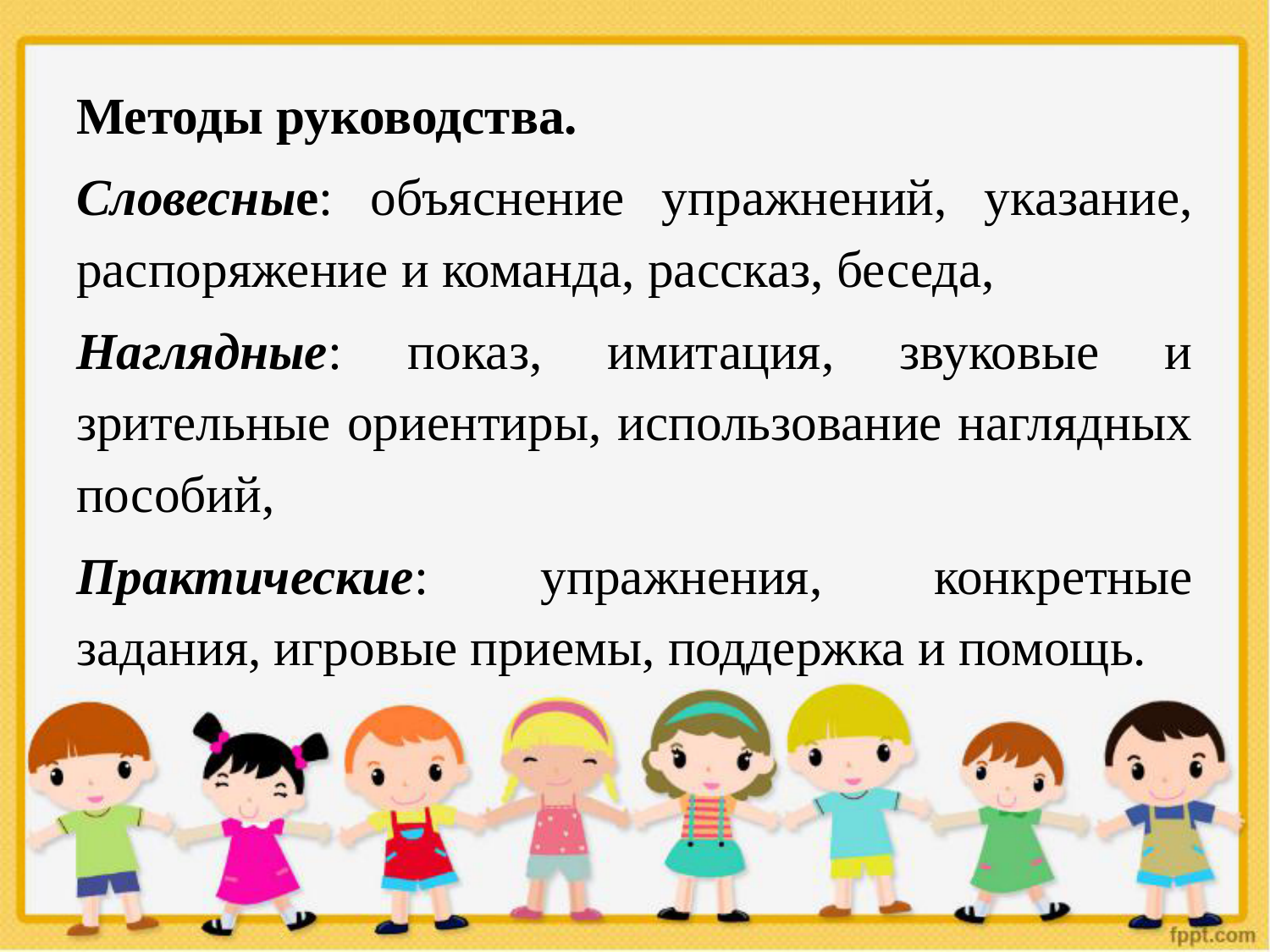

Методы руководства.
Словесные: объяснение упражнений, указание, распоряжение и команда, рассказ, беседа,
Наглядные: показ, имитация, звуковые и зрительные ориентиры, использование наглядных пособий,
Практические: упражнения, конкретные задания, игровые приемы, поддержка и помощь.